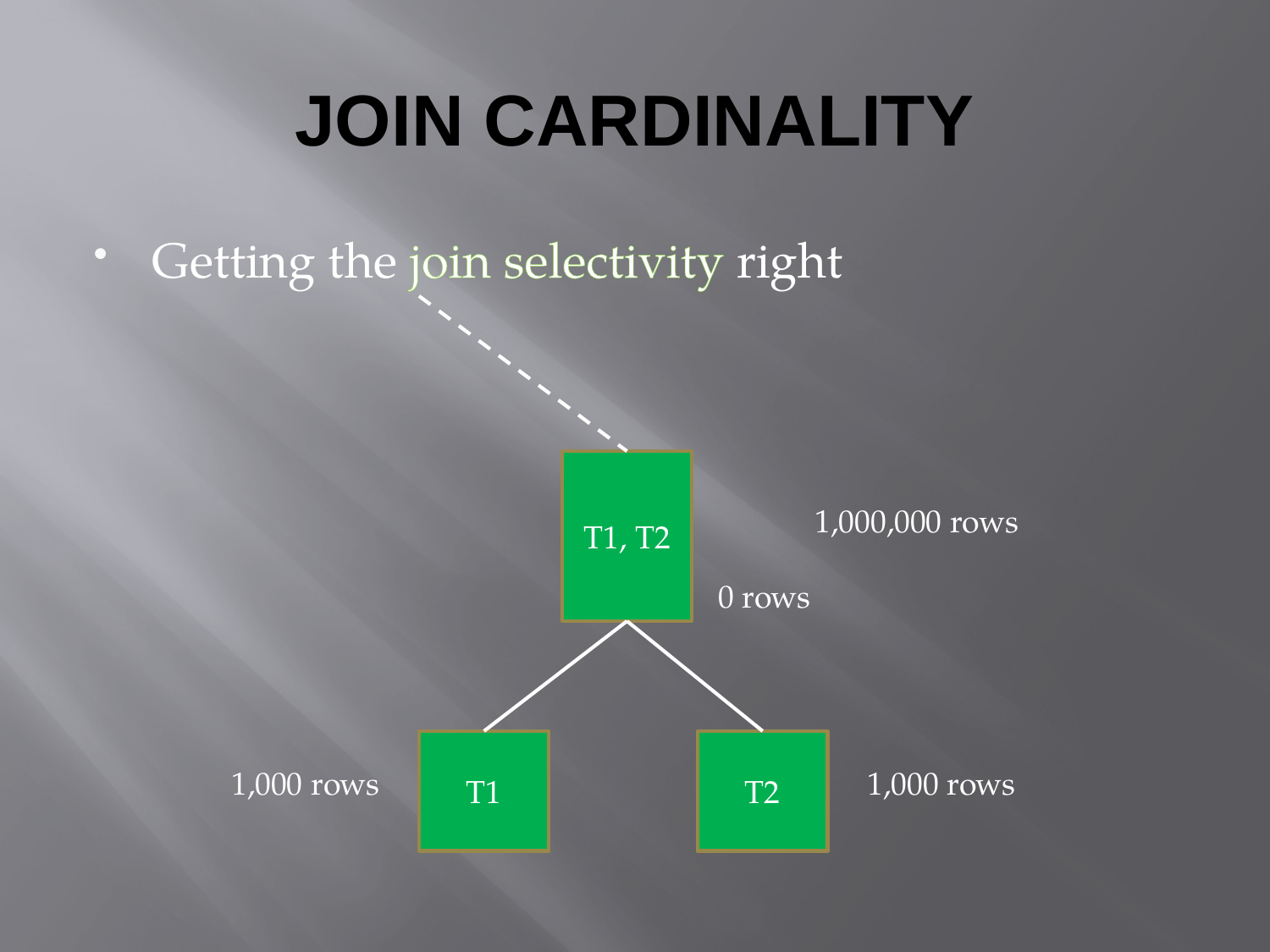

# JOIN CARDINALITY
Getting the join selectivity right
T1, T2
1,000,000 rows
0 rows
T1
T2
1,000 rows
1,000 rows